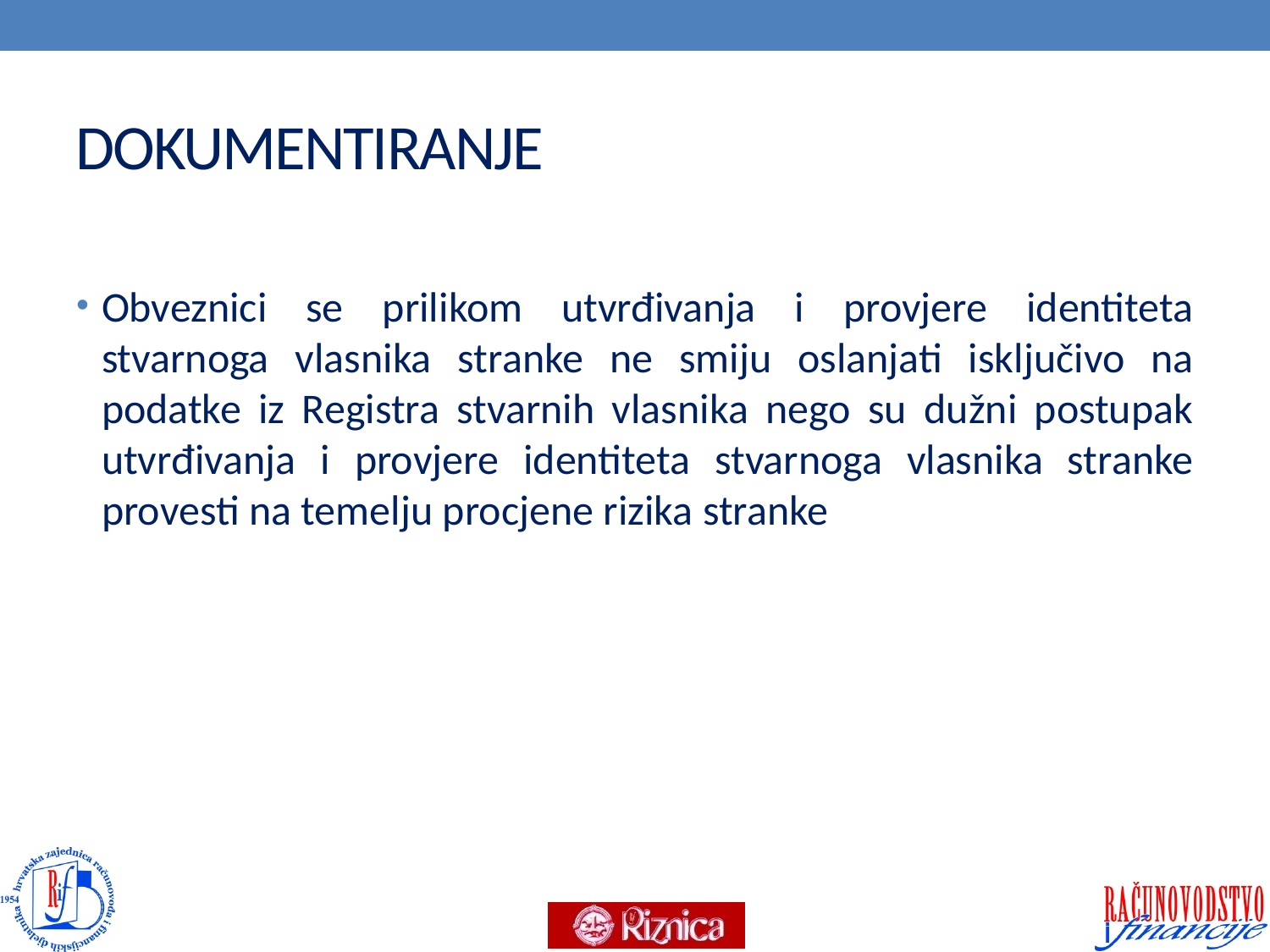

# DOKUMENTIRANJE

Obveznici se prilikom utvrđivanja i provjere identiteta stvarnoga vlasnika stranke ne smiju oslanjati isključivo na podatke iz Registra stvarnih vlasnika nego su dužni postupak utvrđivanja i provjere identiteta stvarnoga vlasnika stranke provesti na temelju procjene rizika stranke